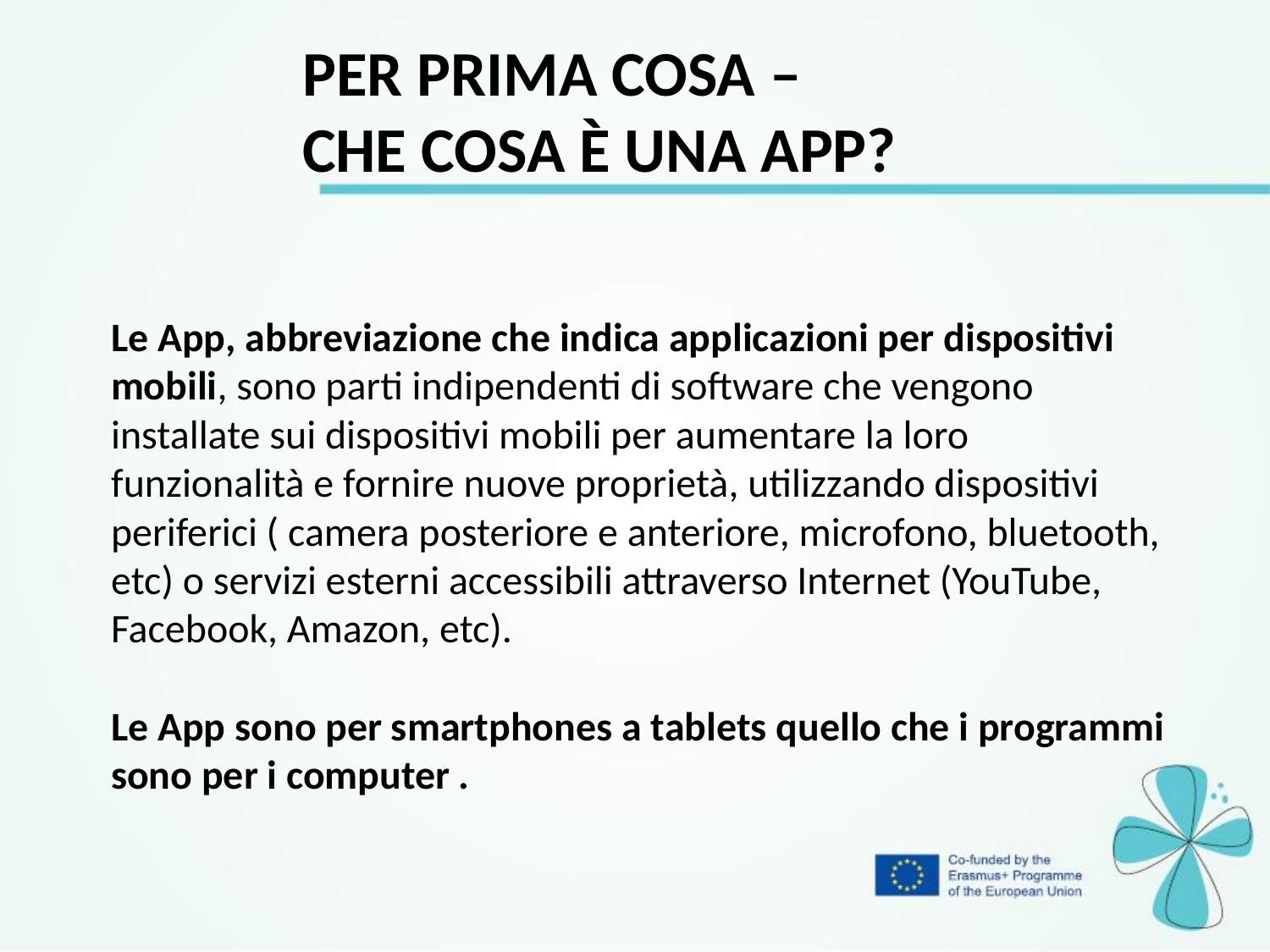

Per prima cosa –
che cosa è una app?

Le App, abbreviazione che indica applicazioni per dispositivi mobili, sono parti indipendenti di software che vengono installate sui dispositivi mobili per aumentare la loro funzionalità e fornire nuove proprietà, utilizzando dispositivi periferici ( camera posteriore e anteriore, microfono, bluetooth, etc) o servizi esterni accessibili attraverso Internet (YouTube, Facebook, Amazon, etc).

Le App sono per smartphones a tablets quello che i programmi sono per i computer .